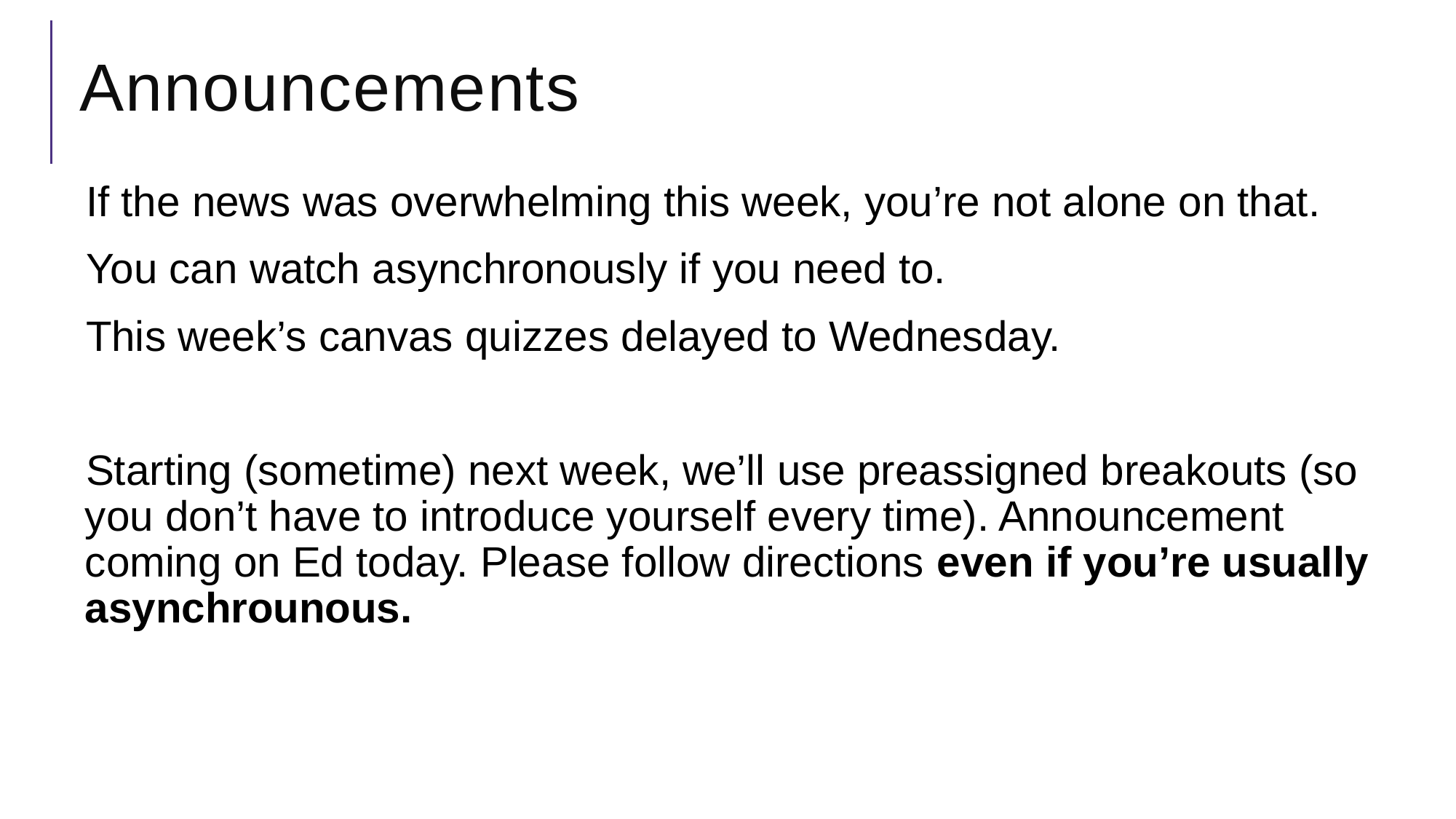

# Announcements
If the news was overwhelming this week, you’re not alone on that.
You can watch asynchronously if you need to.
This week’s canvas quizzes delayed to Wednesday.

Starting (sometime) next week, we’ll use preassigned breakouts (so you don’t have to introduce yourself every time). Announcement coming on Ed today. Please follow directions even if you’re usually asynchrounous.